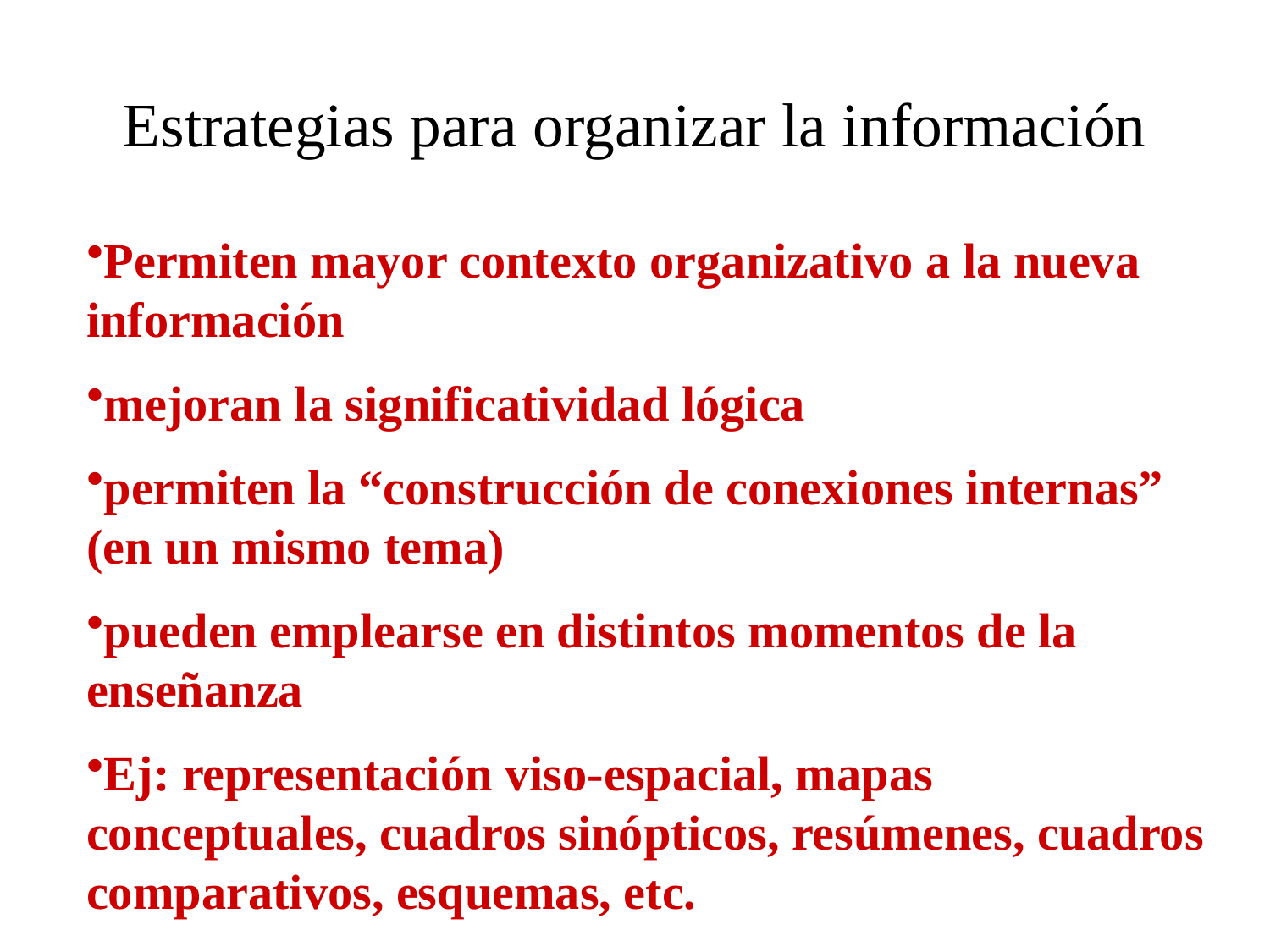

# Estrategias para organizar la información
Permiten mayor contexto organizativo a la nueva información
mejoran la significatividad lógica
permiten la “construcción de conexiones internas” (en un mismo tema)
pueden emplearse en distintos momentos de la enseñanza
Ej: representación viso-espacial, mapas conceptuales, cuadros sinópticos, resúmenes, cuadros comparativos, esquemas, etc.